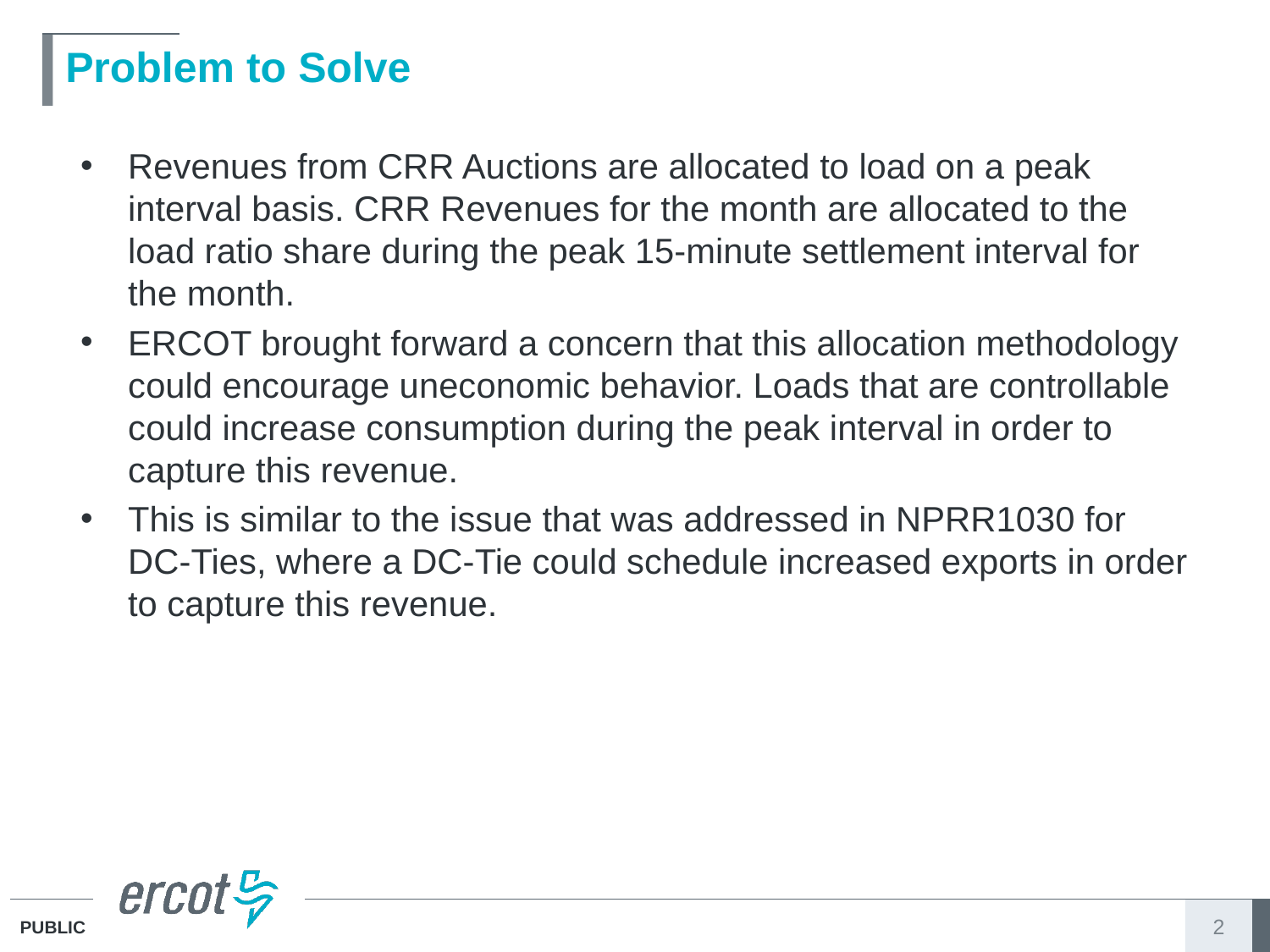

# Problem to Solve
Revenues from CRR Auctions are allocated to load on a peak interval basis. CRR Revenues for the month are allocated to the load ratio share during the peak 15-minute settlement interval for the month.
ERCOT brought forward a concern that this allocation methodology could encourage uneconomic behavior. Loads that are controllable could increase consumption during the peak interval in order to capture this revenue.
This is similar to the issue that was addressed in NPRR1030 for DC-Ties, where a DC-Tie could schedule increased exports in order to capture this revenue.
2